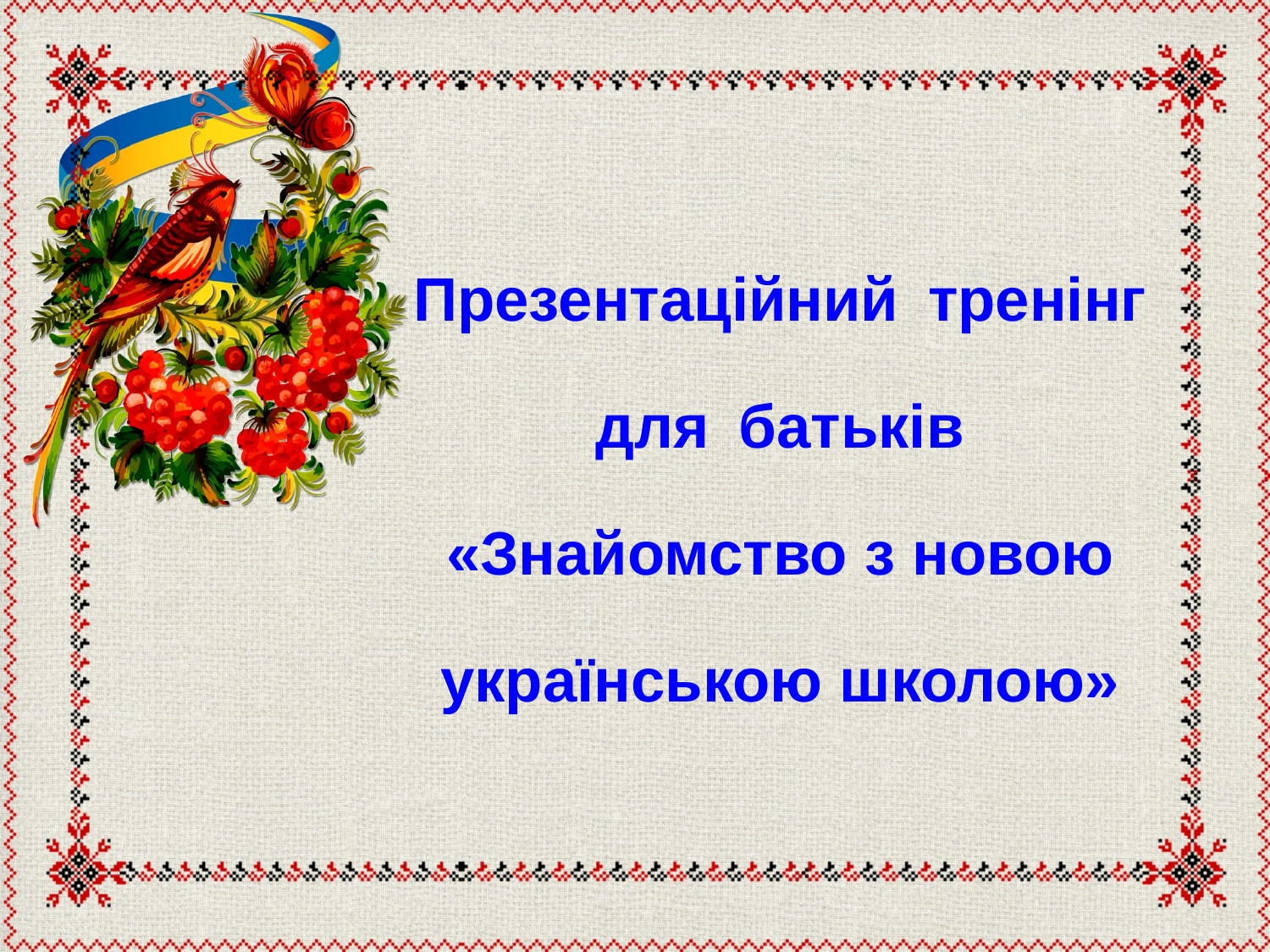

# Презентаційний тренінг для батьків «Знайомство з новою українською школою»